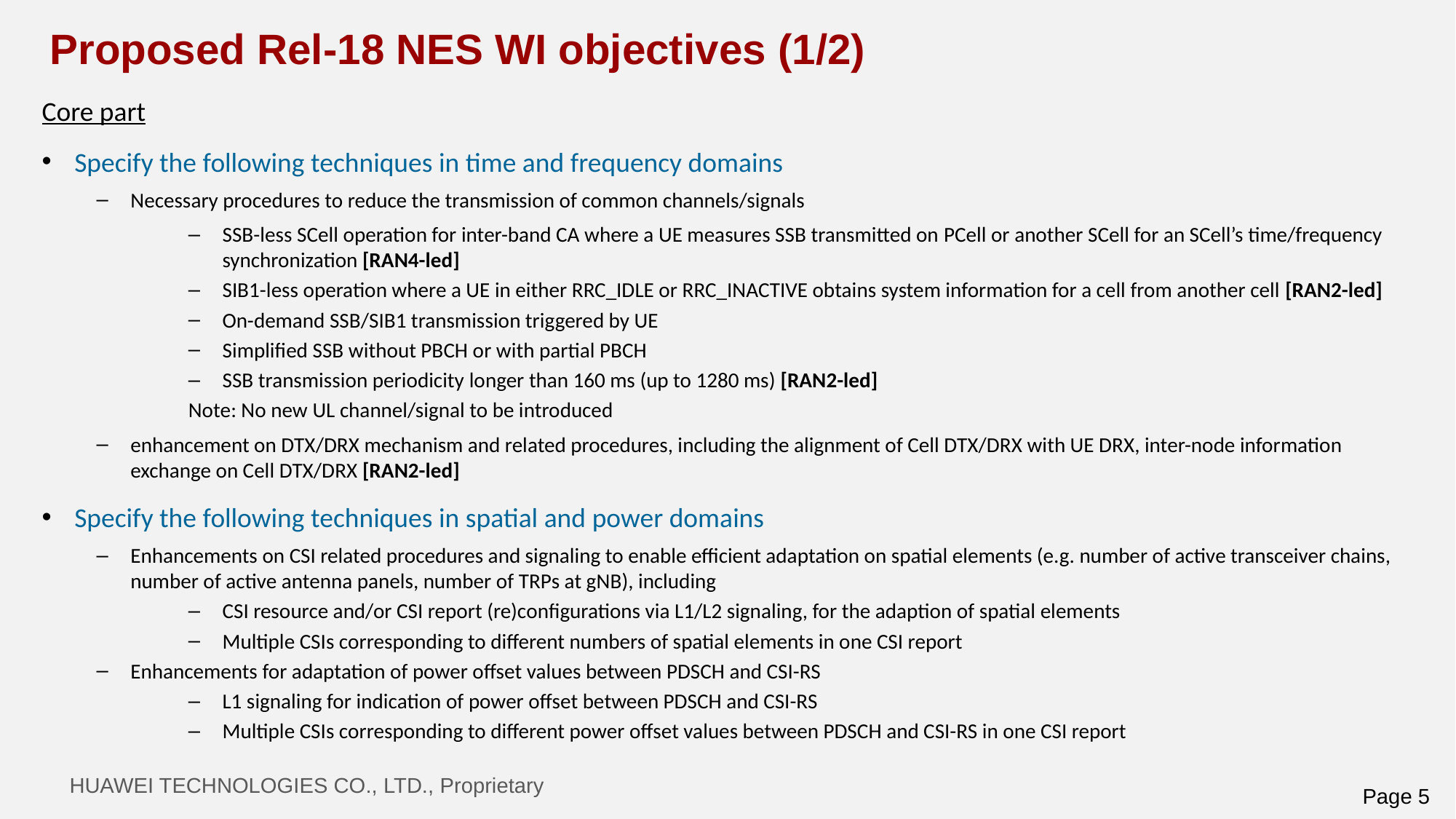

Proposed Rel-18 NES WI objectives (1/2)
Core part
Specify the following techniques in time and frequency domains
Necessary procedures to reduce the transmission of common channels/signals
SSB-less SCell operation for inter-band CA where a UE measures SSB transmitted on PCell or another SCell for an SCell’s time/frequency synchronization [RAN4-led]
SIB1-less operation where a UE in either RRC_IDLE or RRC_INACTIVE obtains system information for a cell from another cell [RAN2-led]
On-demand SSB/SIB1 transmission triggered by UE
Simplified SSB without PBCH or with partial PBCH
SSB transmission periodicity longer than 160 ms (up to 1280 ms) [RAN2-led]
Note: No new UL channel/signal to be introduced
enhancement on DTX/DRX mechanism and related procedures, including the alignment of Cell DTX/DRX with UE DRX, inter-node information exchange on Cell DTX/DRX [RAN2-led]
Specify the following techniques in spatial and power domains
Enhancements on CSI related procedures and signaling to enable efficient adaptation on spatial elements (e.g. number of active transceiver chains, number of active antenna panels, number of TRPs at gNB), including
CSI resource and/or CSI report (re)configurations via L1/L2 signaling, for the adaption of spatial elements
Multiple CSIs corresponding to different numbers of spatial elements in one CSI report
Enhancements for adaptation of power offset values between PDSCH and CSI-RS
L1 signaling for indication of power offset between PDSCH and CSI-RS
Multiple CSIs corresponding to different power offset values between PDSCH and CSI-RS in one CSI report